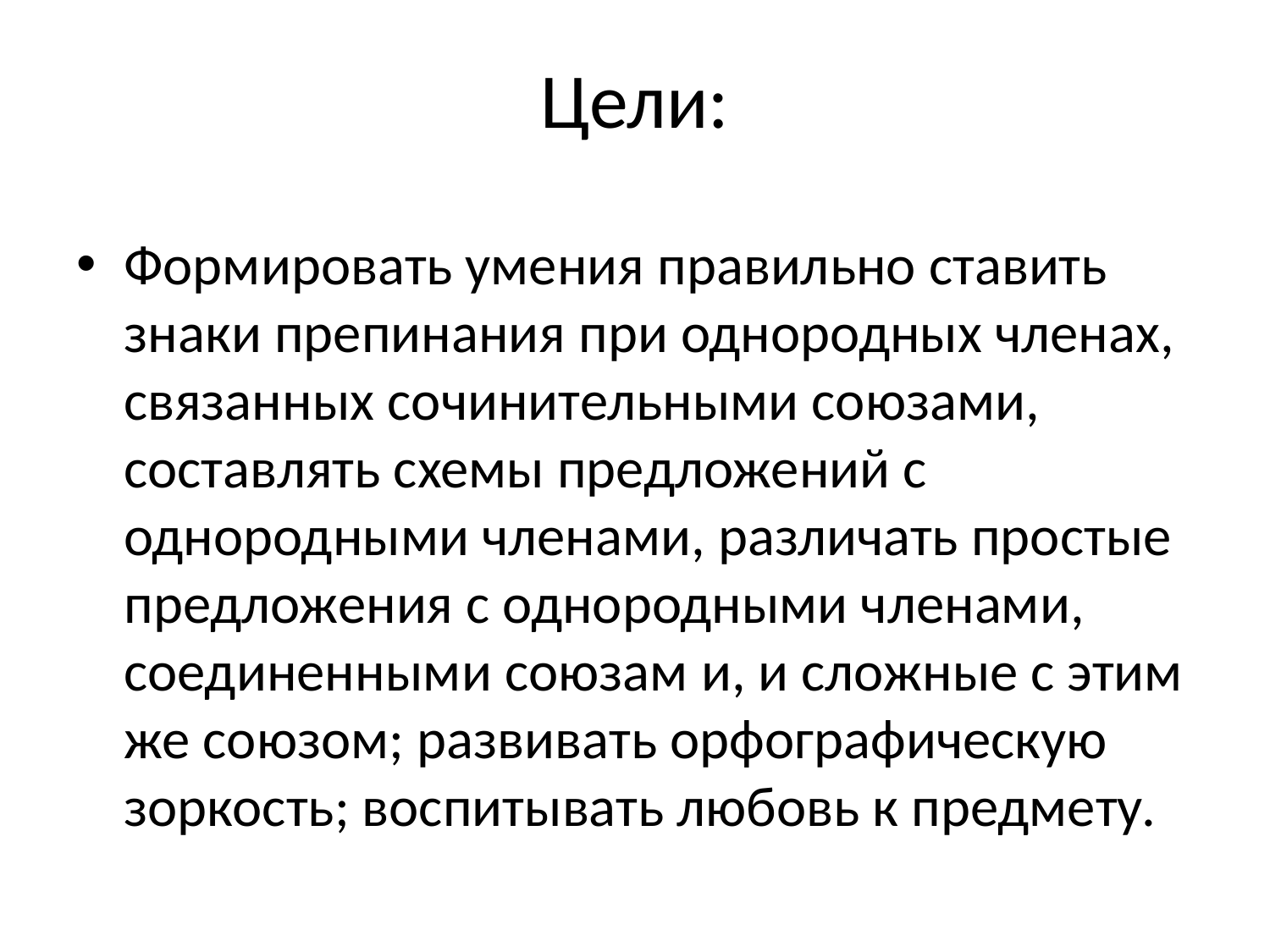

# Цели:
Формировать умения правильно ставить знаки препинания при однородных членах, связанных сочинительными союзами, составлять схемы предложений с однородными членами, различать простые предложения с однородными членами, соединенными союзам и, и сложные с этим же союзом; развивать орфографическую зоркость; воспитывать любовь к предмету.